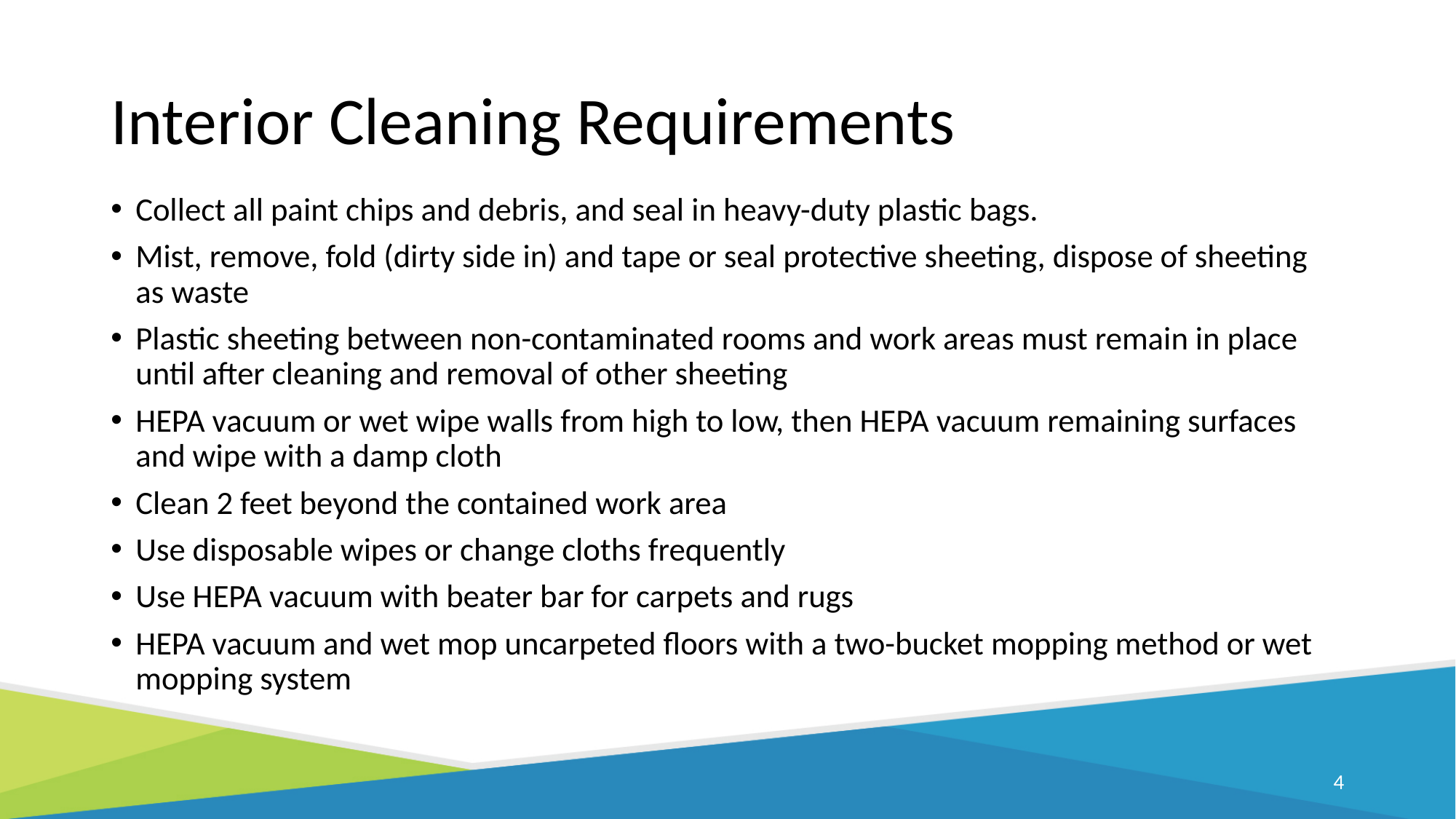

# Interior Cleaning Requirements
Collect all paint chips and debris, and seal in heavy-duty plastic bags.
Mist, remove, fold (dirty side in) and tape or seal protective sheeting, dispose of sheeting as waste
Plastic sheeting between non-contaminated rooms and work areas must remain in place until after cleaning and removal of other sheeting
HEPA vacuum or wet wipe walls from high to low, then HEPA vacuum remaining surfaces and wipe with a damp cloth
Clean 2 feet beyond the contained work area
Use disposable wipes or change cloths frequently
Use HEPA vacuum with beater bar for carpets and rugs
HEPA vacuum and wet mop uncarpeted floors with a two-bucket mopping method or wet mopping system
4